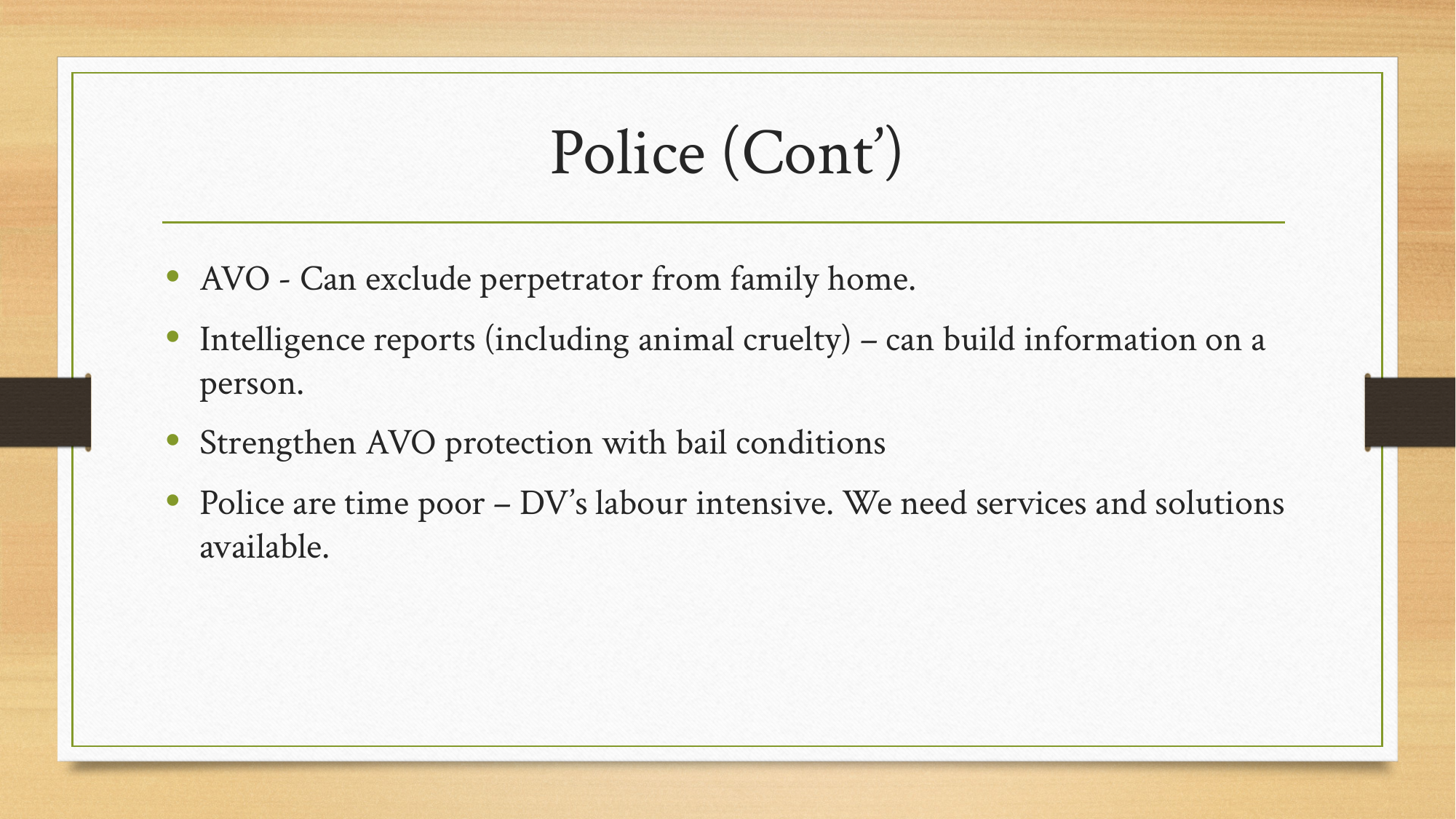

# Police (Cont’)
AVO - Can exclude perpetrator from family home.
Intelligence reports (including animal cruelty) – can build information on a person.
Strengthen AVO protection with bail conditions
Police are time poor – DV’s labour intensive. We need services and solutions available.